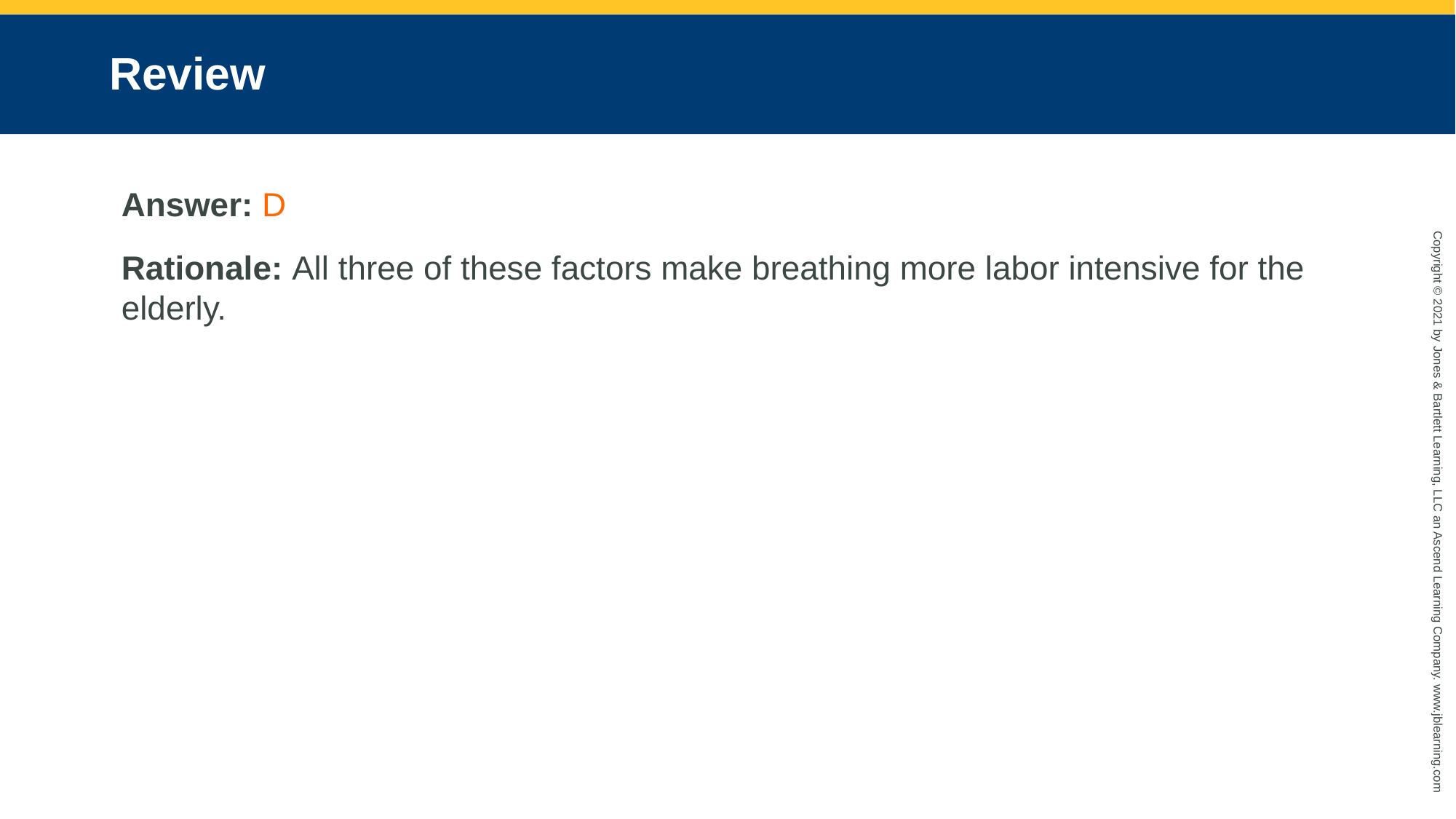

# Review
Answer: D
Rationale: All three of these factors make breathing more labor intensive for the elderly.